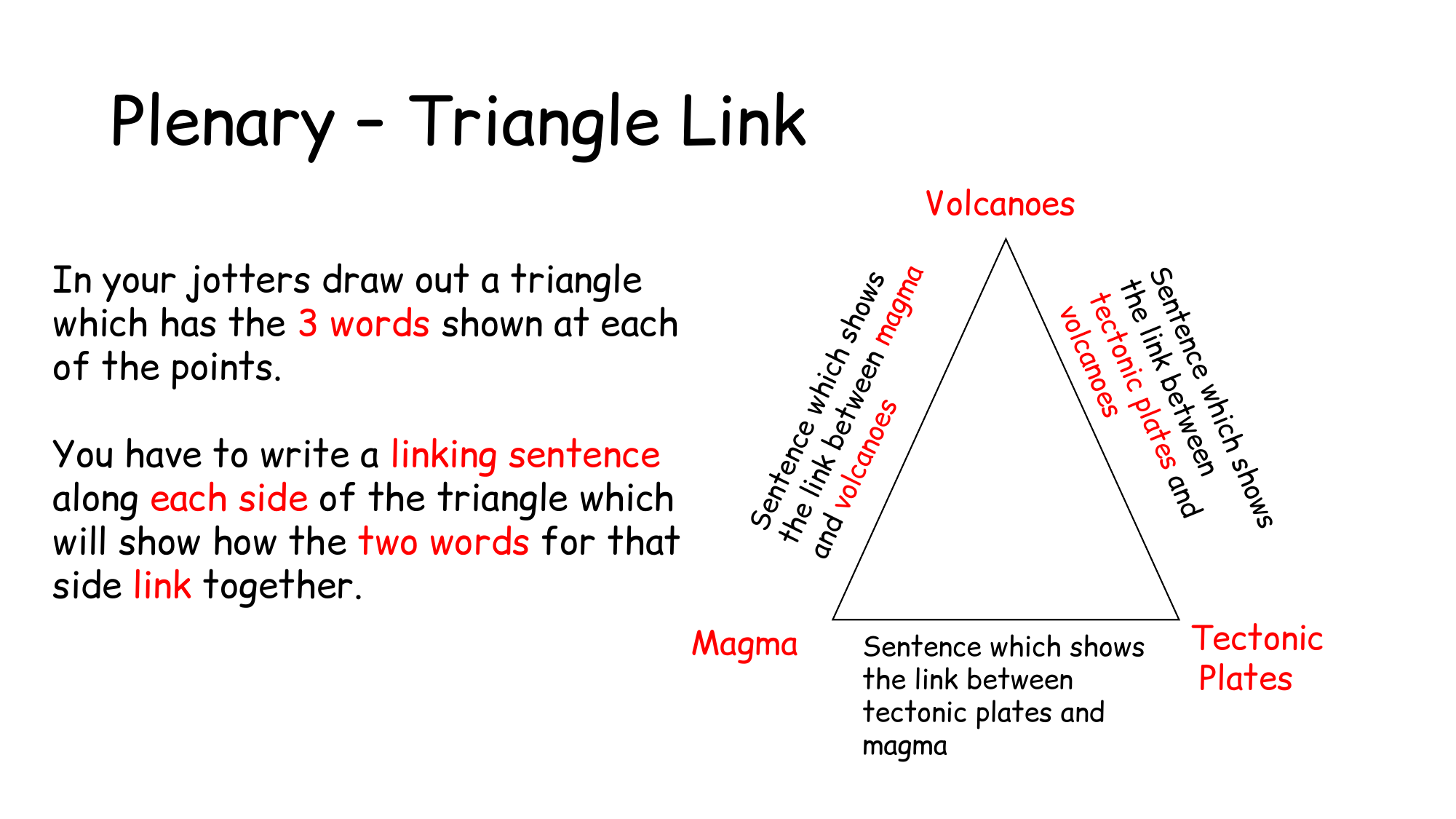

# Plenary – Triangle Link
Volcanoes

In your jotters draw out a triangle which has the 3 words shown at each of the points.

You have to write a linking sentence along each side of the triangle which will show how the two words for that side link together.

Sentence which shows the link between magma and volcanoes
Sentence which shows the link between tectonic plates and volcanoes
Tectonic
 Plates
Magma
Sentence which shows the link between tectonic plates and magma